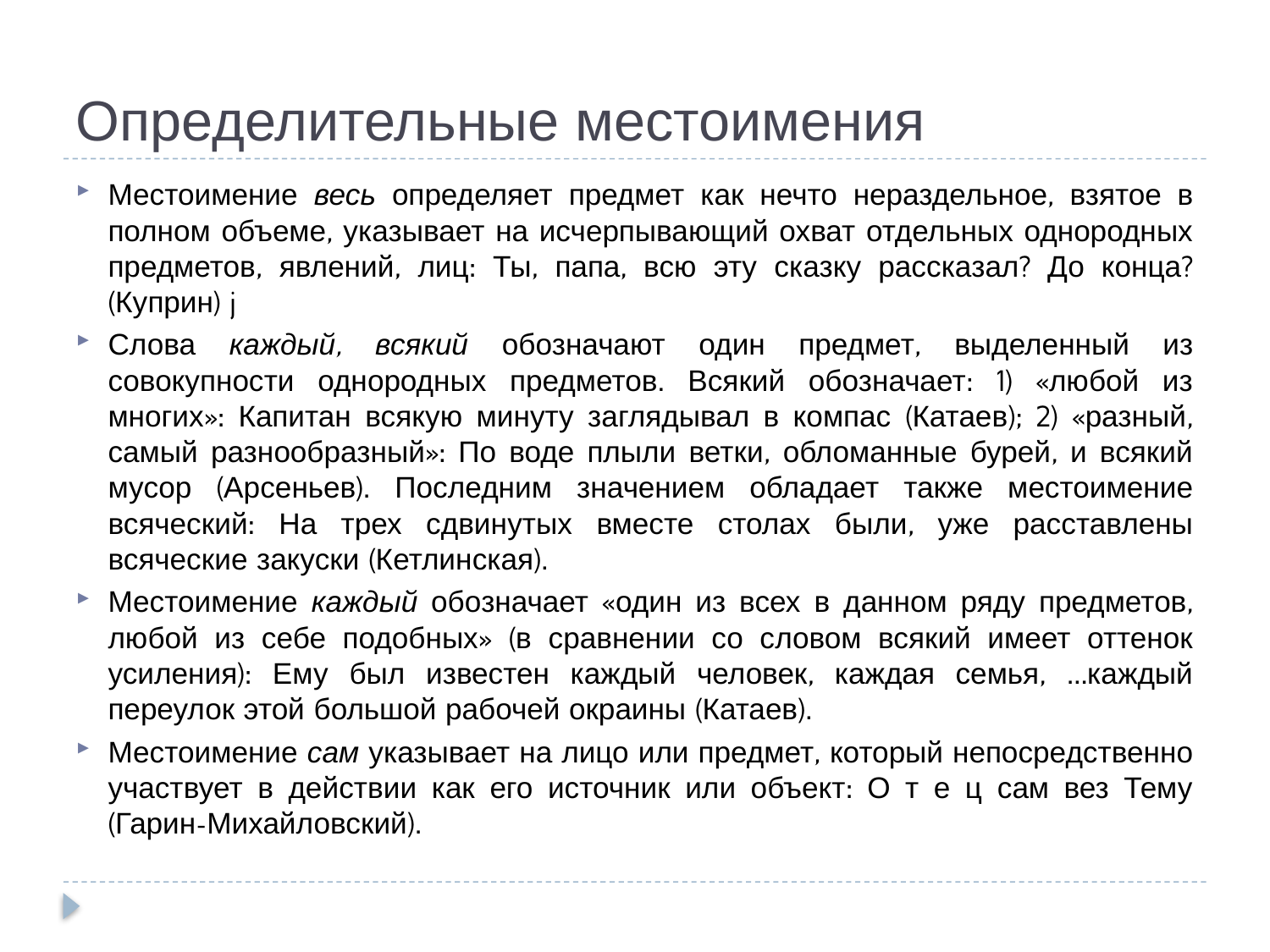

# Определительные местоимения
Местоимение весь определяет предмет как нечто нераздельное, взятое в полном объеме, указывает на исчерпывающий охват отдельных однородных предметов, явлений, лиц: Ты, папа, всю эту сказку рассказал? До конца? (Куприн) j
Слова каждый, всякий обозначают один предмет, выделенный из совокупности однородных предметов. Всякий обозначает: 1) «любой из многих»: Капитан всякую минуту заглядывал в компас (Катаев); 2) «разный, самый разнообразный»: По воде плыли ветки, обломанные бурей, и всякий мусор (Арсеньев). Последним значением обладает также местоимение всяческий: На трех сдвинутых вместе столах были, уже расставлены всяческие закуски (Кетлинская).
Местоимение каждый обозначает «один из всех в данном ряду предметов, любой из себе подобных» (в сравнении со словом всякий имеет оттенок усиления): Ему был известен каждый человек, каждая семья, ...каждый переулок этой большой рабочей окраины (Катаев).
Местоимение сам указывает на лицо или предмет, который непосредственно участвует в действии как его источник или объект: О т е ц сам вез Тему (Гарин-Михайловский).